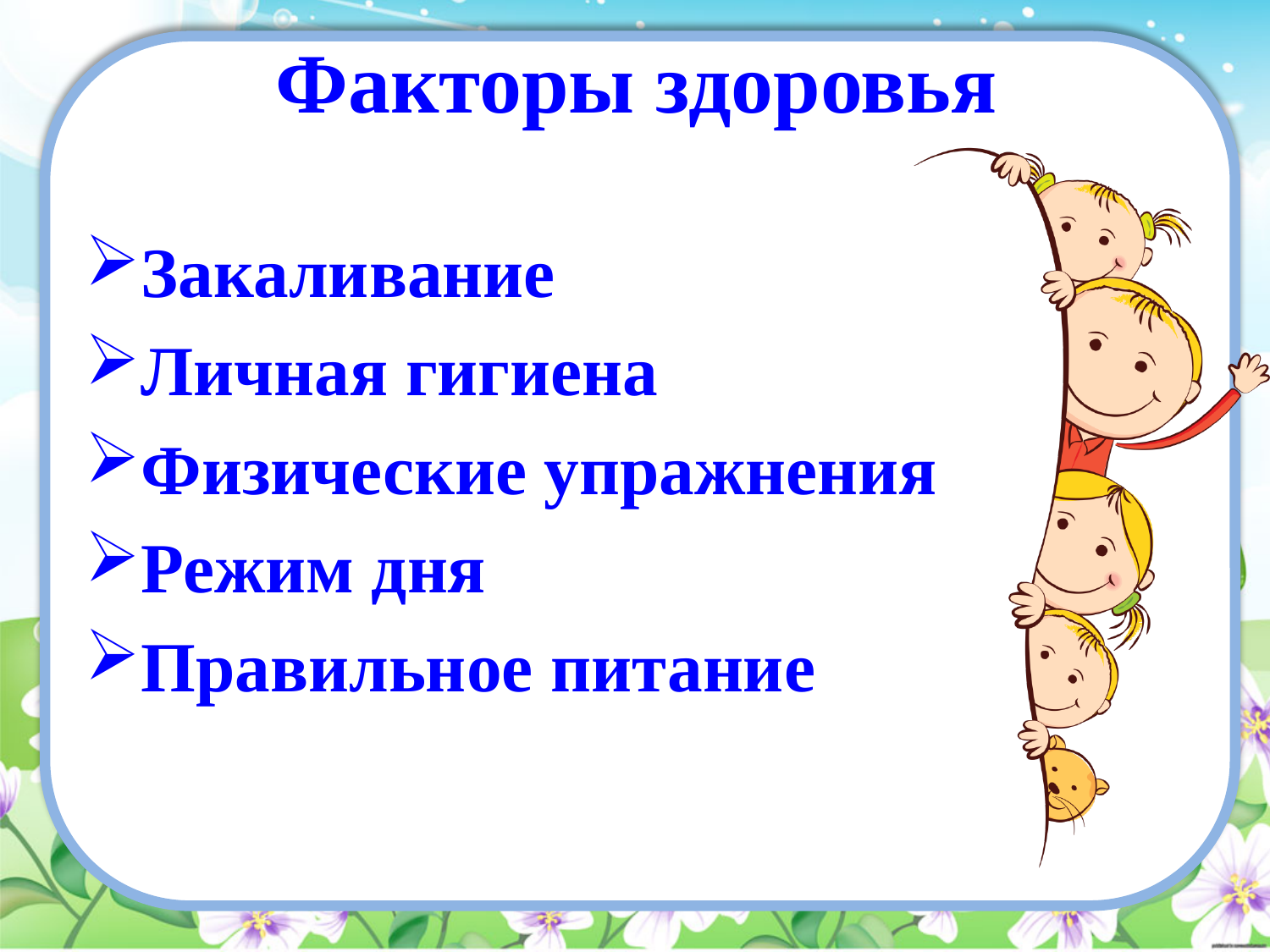

# Факторы здоровья
Закаливание
Личная гигиена
Физические упражнения
Режим дня
Правильное питание